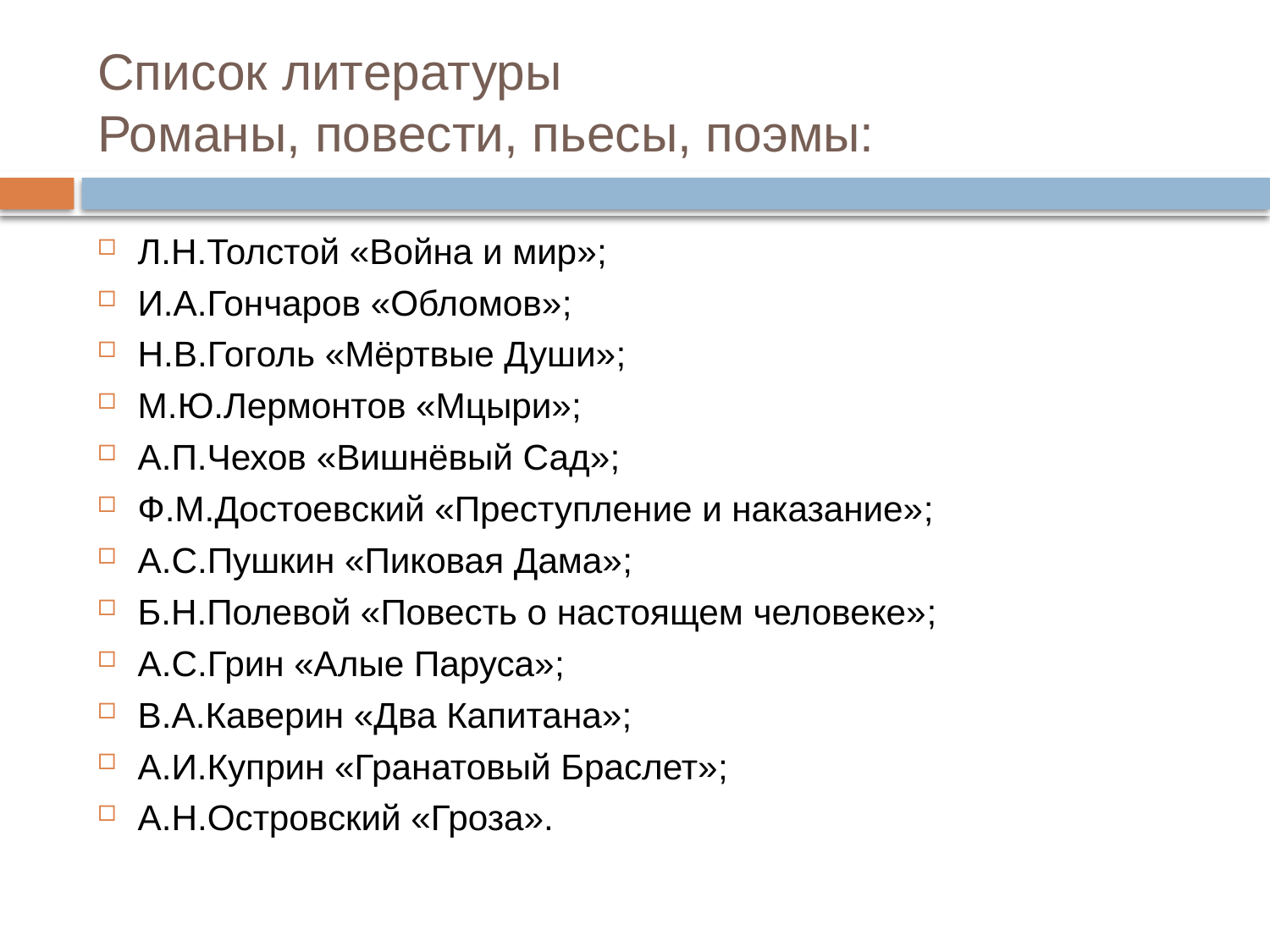

# Список литературы Романы, повести, пьесы, поэмы:
Л.Н.Толстой «Война и мир»;
И.А.Гончаров «Обломов»;
Н.В.Гоголь «Мёртвые Души»;
М.Ю.Лермонтов «Мцыри»;
А.П.Чехов «Вишнёвый Сад»;
Ф.М.Достоевский «Преступление и наказание»;
А.С.Пушкин «Пиковая Дама»;
Б.Н.Полевой «Повесть о настоящем человеке»;
А.С.Грин «Алые Паруса»;
В.А.Каверин «Два Капитана»;
А.И.Куприн «Гранатовый Браслет»;
А.Н.Островский «Гроза».